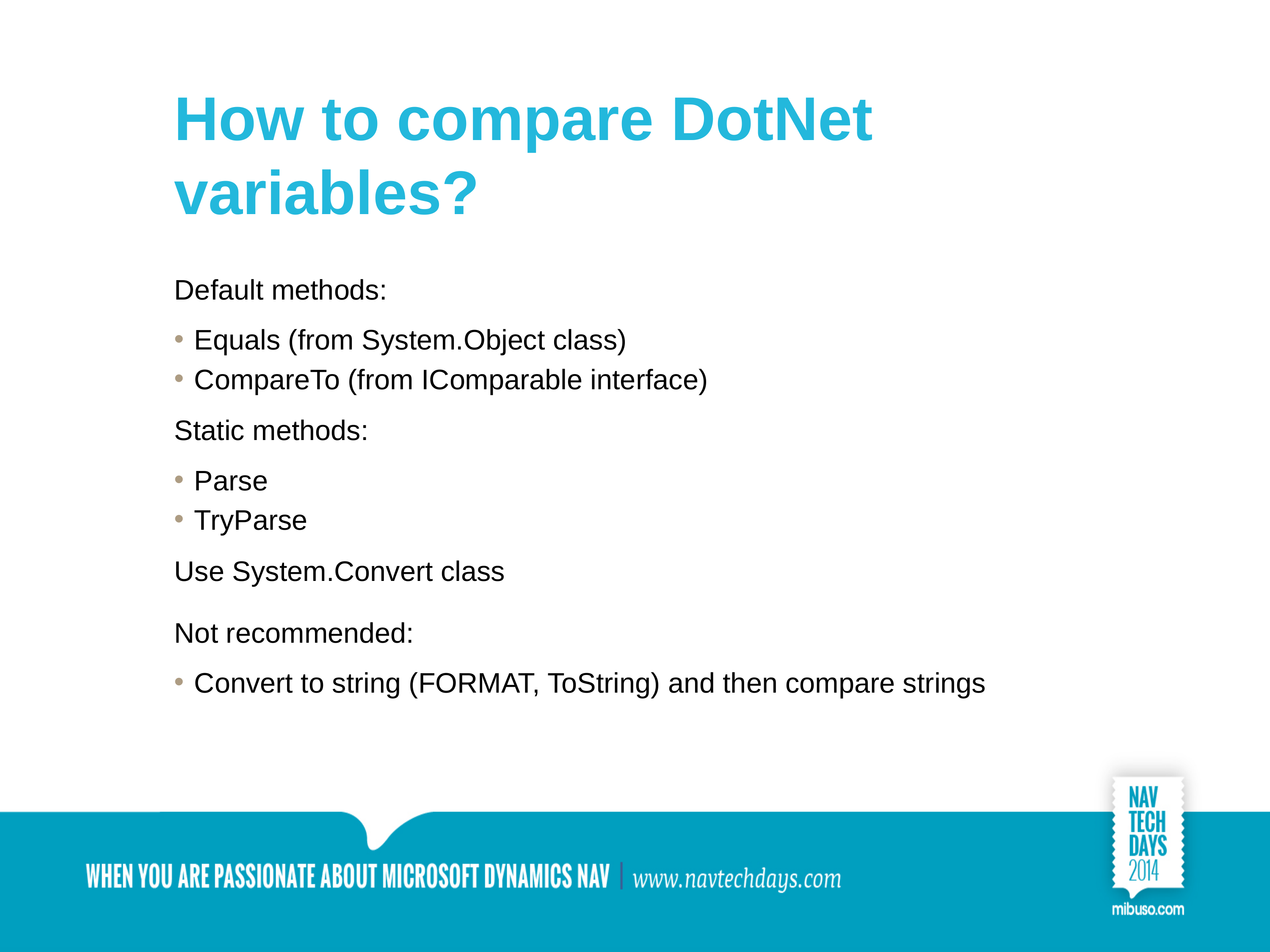

# How to compare DotNet variables?
Default methods:
Equals (from System.Object class)
CompareTo (from IComparable interface)
Static methods:
Parse
TryParse
Use System.Convert class
Not recommended:
Convert to string (FORMAT, ToString) and then compare strings